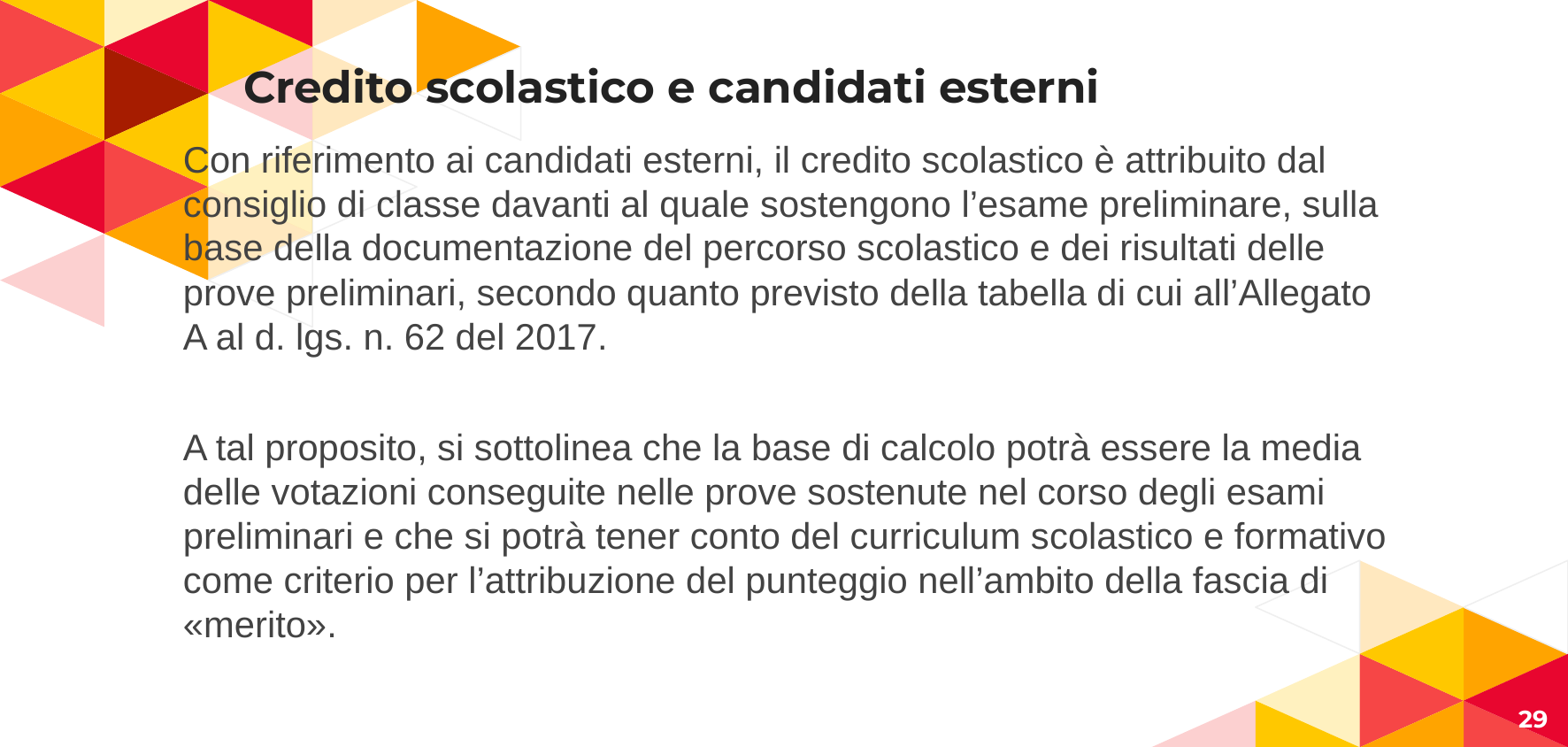

# Credito scolastico e candidati esterni
Con riferimento ai candidati esterni, il credito scolastico è attribuito dal consiglio di classe davanti al quale sostengono l’esame preliminare, sulla base della documentazione del percorso scolastico e dei risultati delle prove preliminari, secondo quanto previsto della tabella di cui all’Allegato A al d. lgs. n. 62 del 2017.

A tal proposito, si sottolinea che la base di calcolo potrà essere la media delle votazioni conseguite nelle prove sostenute nel corso degli esami preliminari e che si potrà tener conto del curriculum scolastico e formativo come criterio per l’attribuzione del punteggio nell’ambito della fascia di «merito».

29